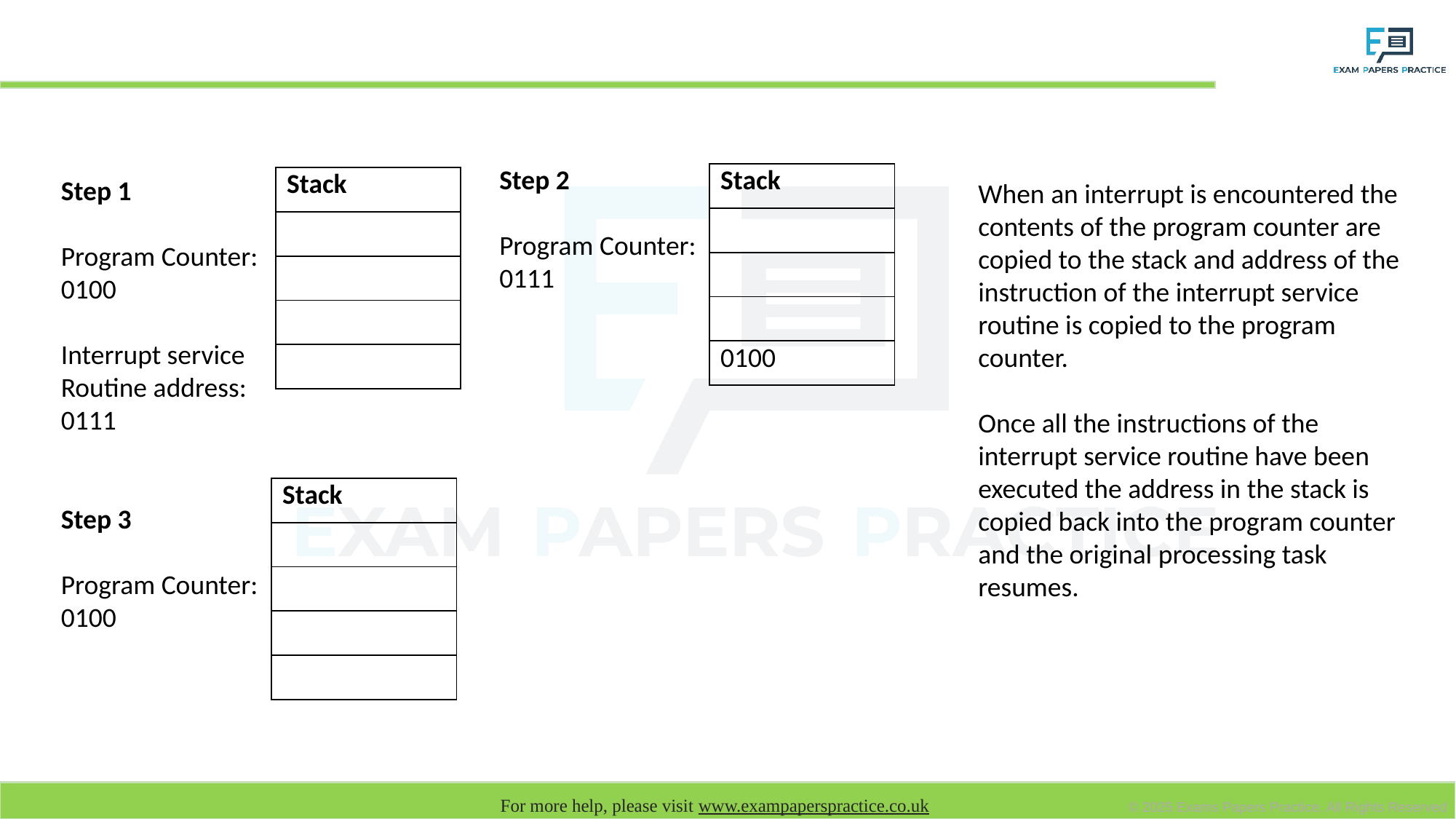

When an interrupt is encountered the contents of the program counter are copied to the stack and address of the instruction of the interrupt service routine is copied to the program counter.

Once all the instructions of the interrupt service routine have been executed the address in the stack is copied back into the program counter and the original processing task resumes.

# Interrupt Service Routine

Step 2

Program Counter:
0111
| Stack |
| --- |
|  |
|  |
|  |
| 0100 |
Step 1

Program Counter:
0100

Interrupt service Routine address: 0111

| Stack |
| --- |
|  |
|  |
|  |
|  |
| Stack |
| --- |
|  |
|  |
|  |
|  |
Step 3

Program Counter:
0100